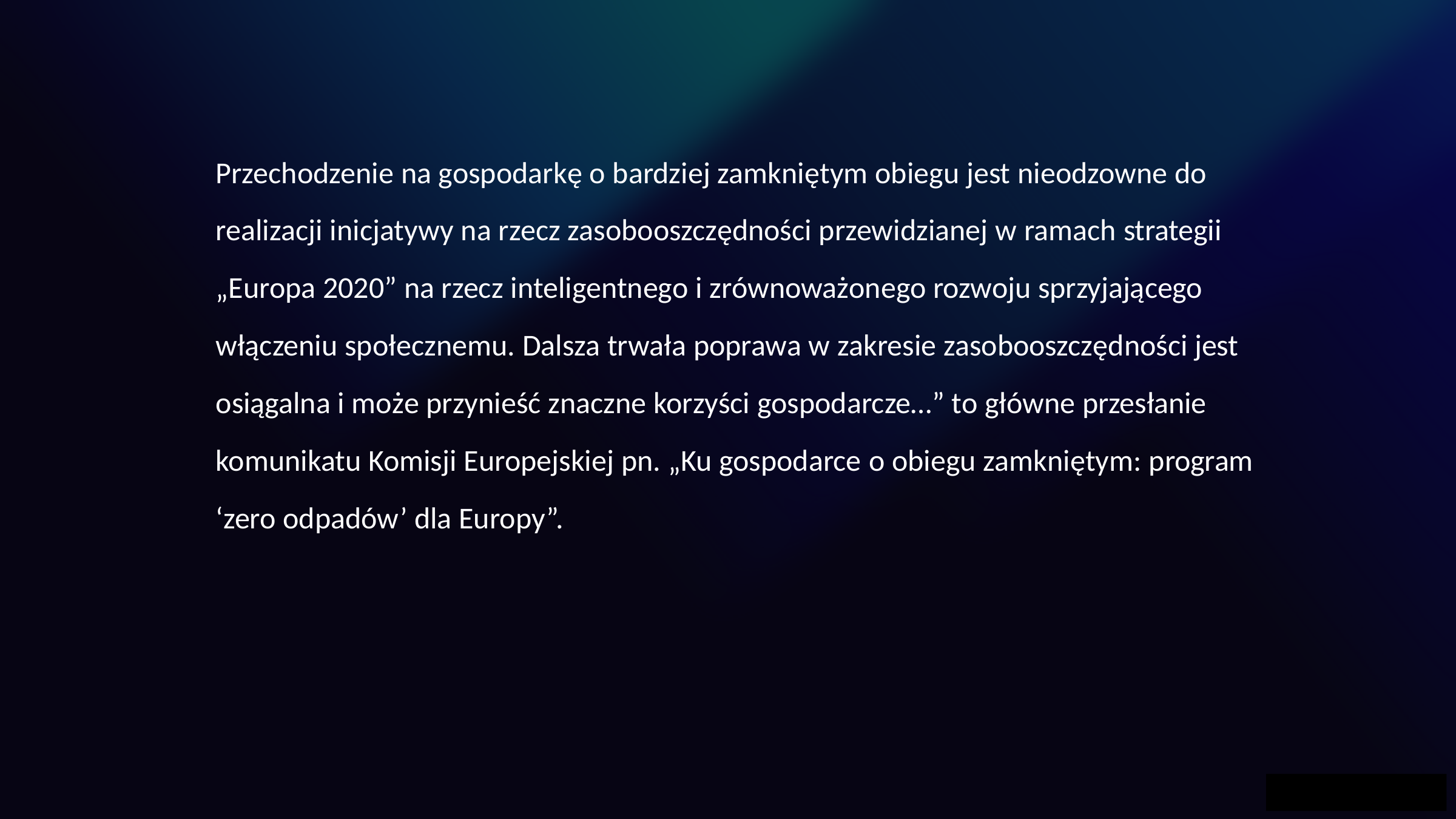

Przechodzenie na gospodarkę o bardziej zamkniętym obiegu jest nieodzowne do realizacji inicjatywy na rzecz zasobooszczędności przewidzianej w ramach strategii
„Europa 2020” na rzecz inteligentnego i zrównoważonego rozwoju sprzyjającego włączeniu społecznemu. Dalsza trwała poprawa w zakresie zasobooszczędności jest osiągalna i może przynieść znaczne korzyści gospodarcze…” to główne przesłanie komunikatu Komisji Europejskiej pn. „Ku gospodarce o obiegu zamkniętym: program ‘zero odpadów’ dla Europy”.